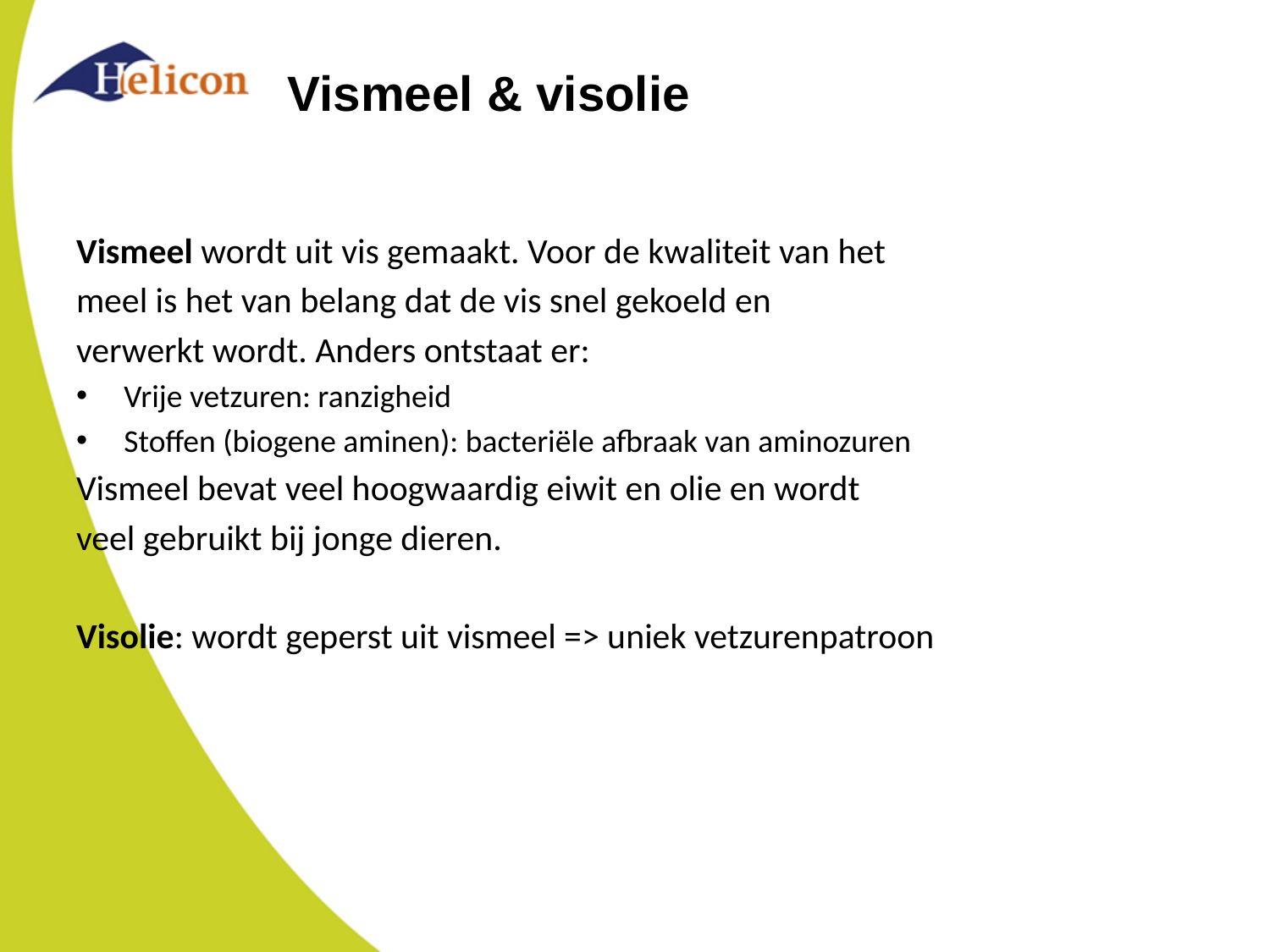

# Vismeel & visolie
Vismeel wordt uit vis gemaakt. Voor de kwaliteit van het
meel is het van belang dat de vis snel gekoeld en
verwerkt wordt. Anders ontstaat er:
Vrije vetzuren: ranzigheid
Stoffen (biogene aminen): bacteriële afbraak van aminozuren
Vismeel bevat veel hoogwaardig eiwit en olie en wordt
veel gebruikt bij jonge dieren.

Visolie: wordt geperst uit vismeel => uniek vetzurenpatroon